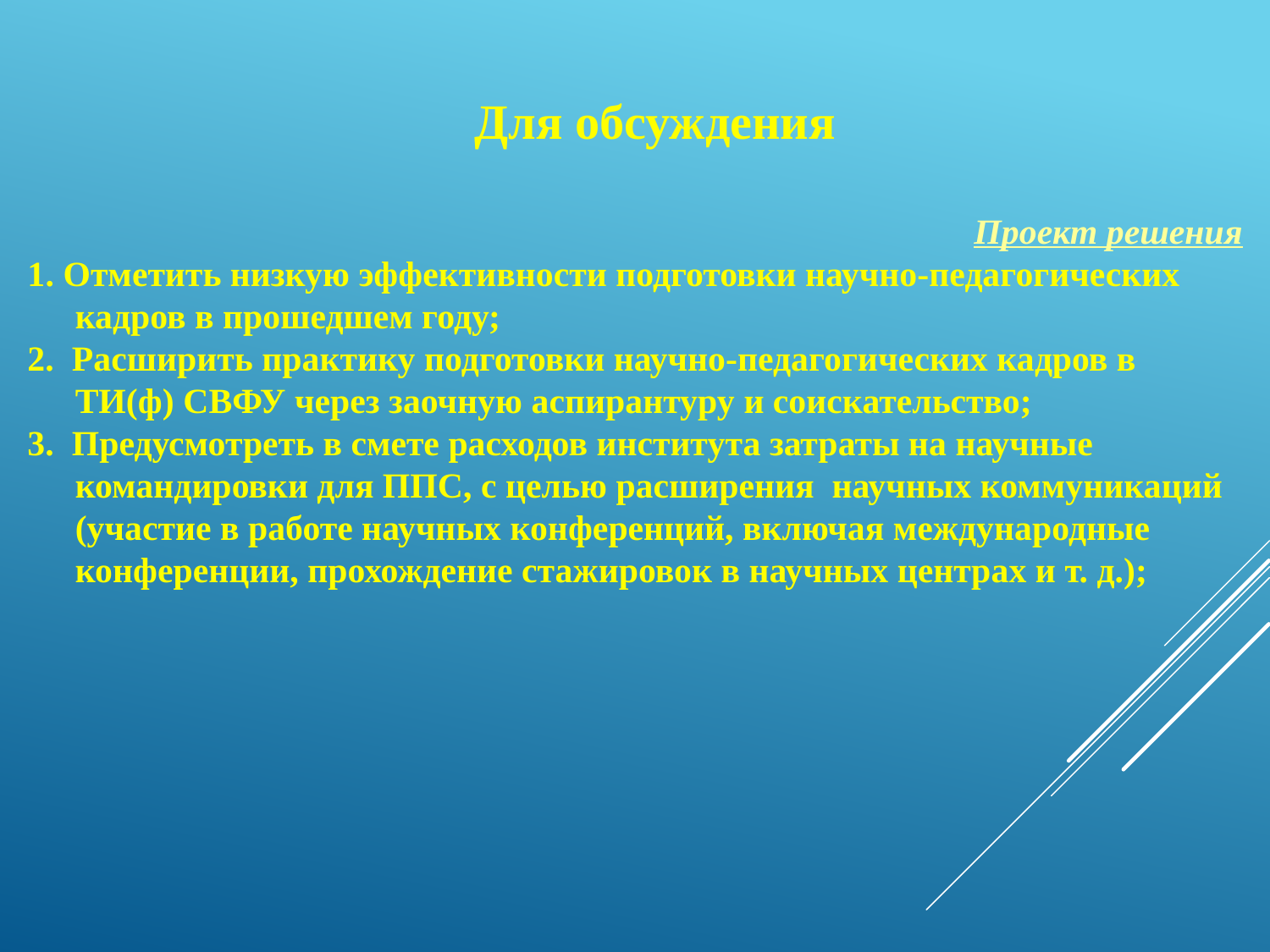

Для обсуждения
Проект решения
1. Отметить низкую эффективности подготовки научно-педагогических кадров в прошедшем году;
2.  Расширить практику подготовки научно-педагогических кадров в ТИ(ф) СВФУ через заочную аспирантуру и соискательство;
3.  Предусмотреть в смете расходов института затраты на научные командировки для ППС, с целью расширения  научных коммуникаций (участие в работе научных конференций, включая международные конференции, прохождение стажировок в научных центрах и т. д.);